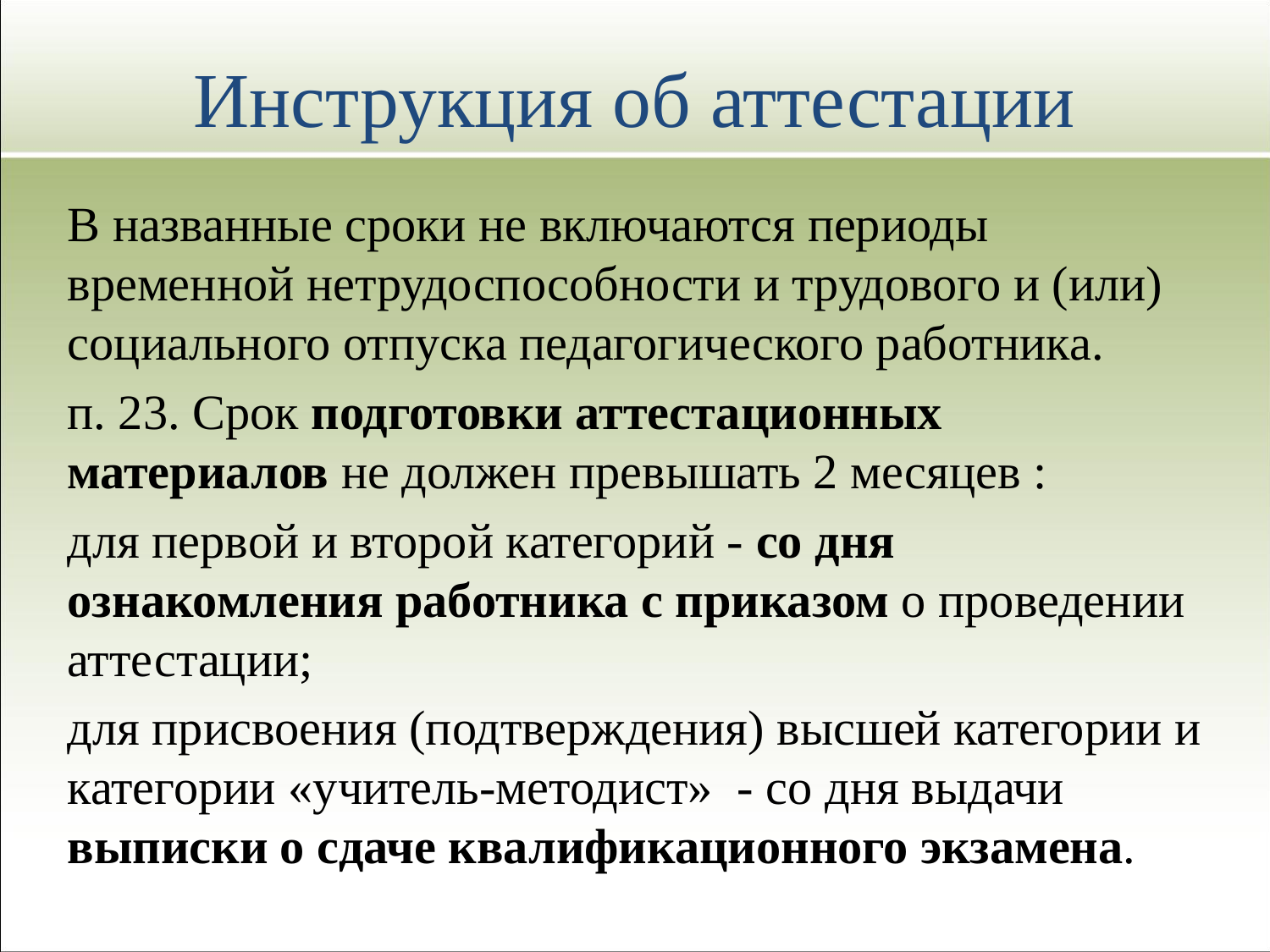

# Инструкция об аттестации
В названные сроки не включаются периоды временной нетрудоспособности и трудового и (или) социального отпуска педагогического работника.
п. 23. Срок подготовки аттестационных материалов не должен превышать 2 месяцев :
для первой и второй категорий - со дня ознакомления работника с приказом о проведении аттестации;
для присвоения (подтверждения) высшей категории и категории «учитель-методист»  - со дня выдачи выписки о сдаче квалификационного экзамена.